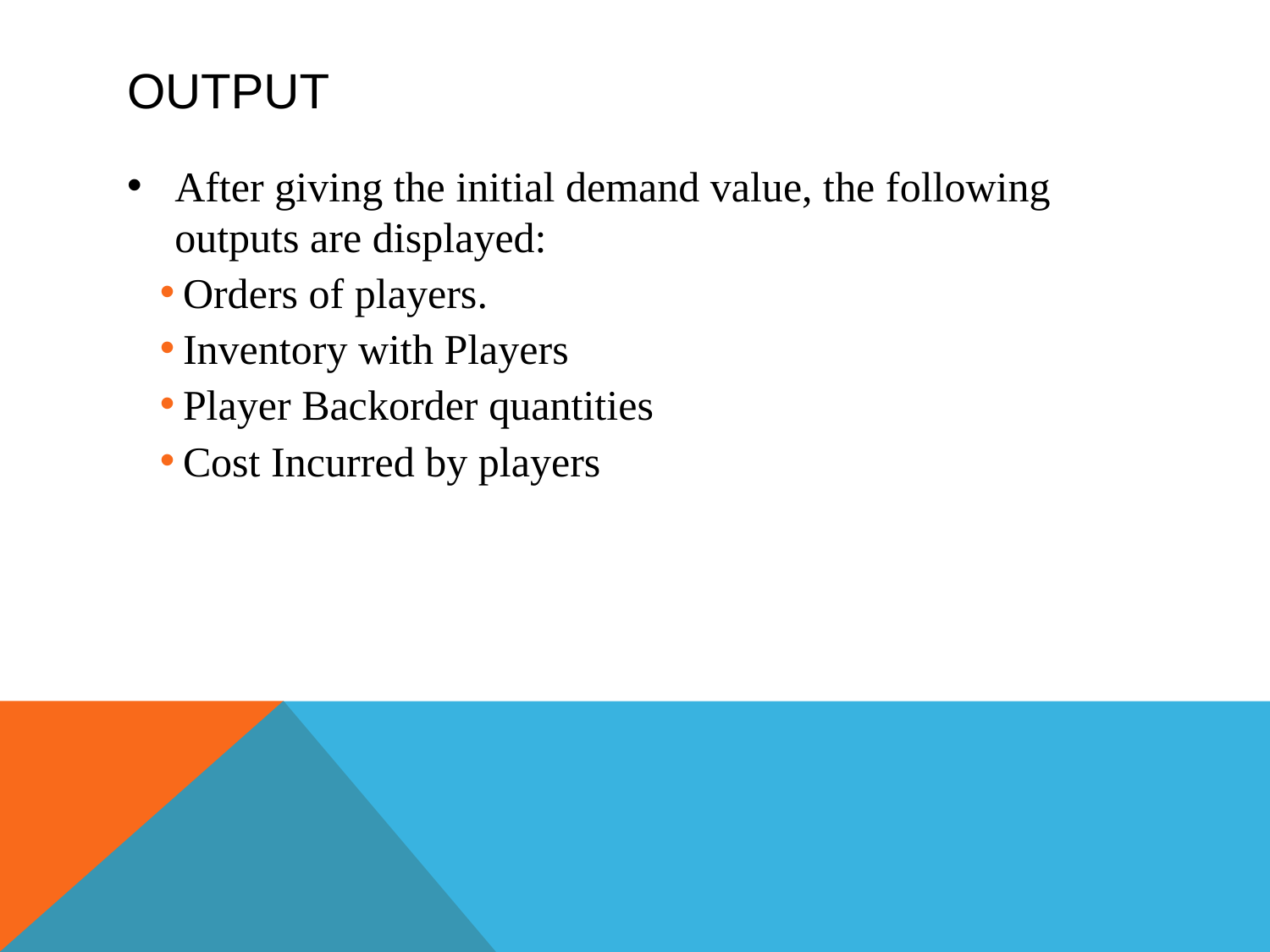

# Output
After giving the initial demand value, the following outputs are displayed:
Orders of players.
Inventory with Players
Player Backorder quantities
Cost Incurred by players